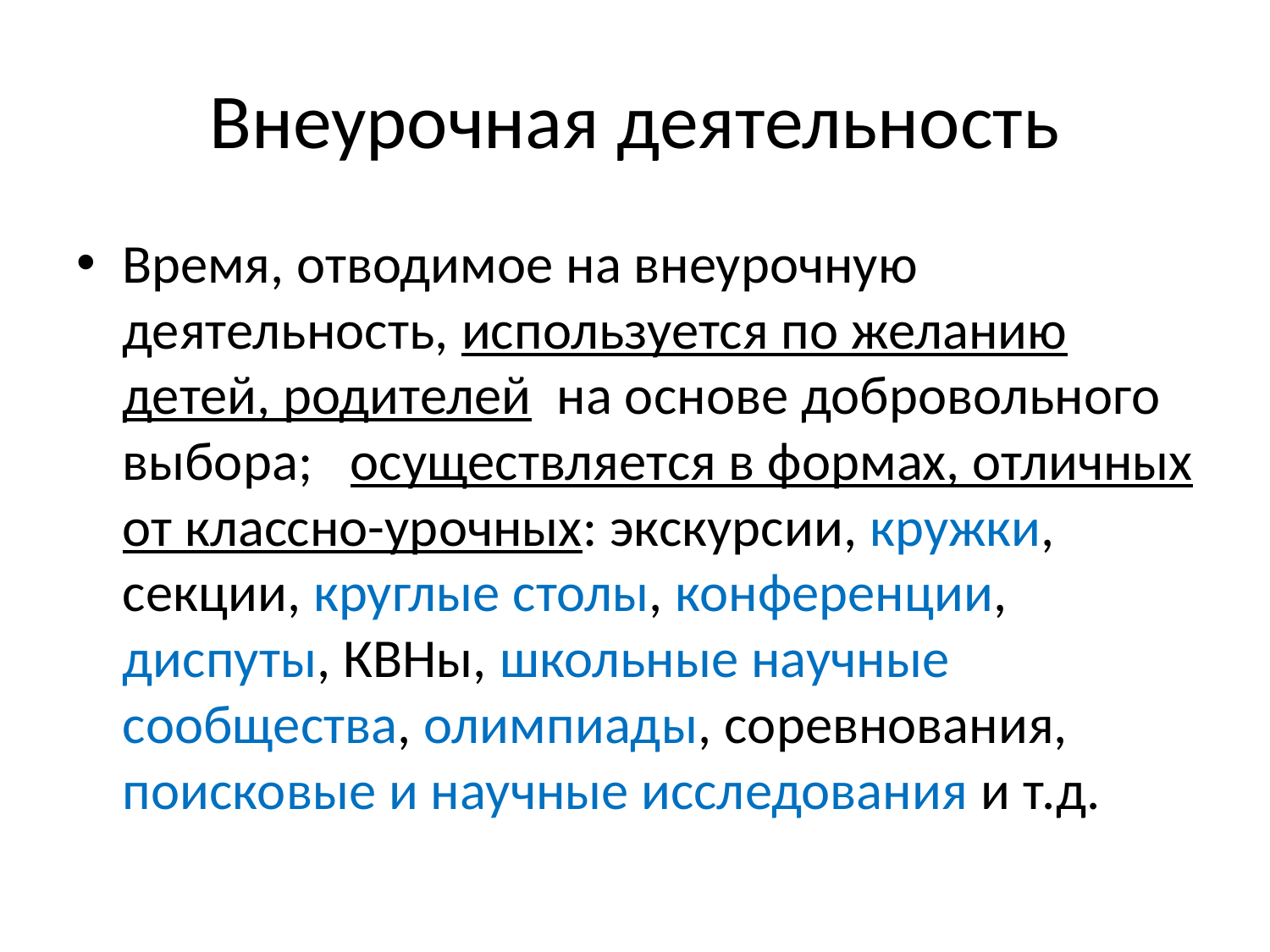

# Внеурочная деятельность
Время, отводимое на внеурочную деятельность, используется по желанию детей, родителей  на основе добровольного  выбора;   осуществляется в формах, отличных от классно-урочных: экскурсии, кружки, секции, круглые столы, конференции, диспуты, КВНы, школьные научные сообщества, олимпиады, соревнования, поисковые и научные исследования и т.д.